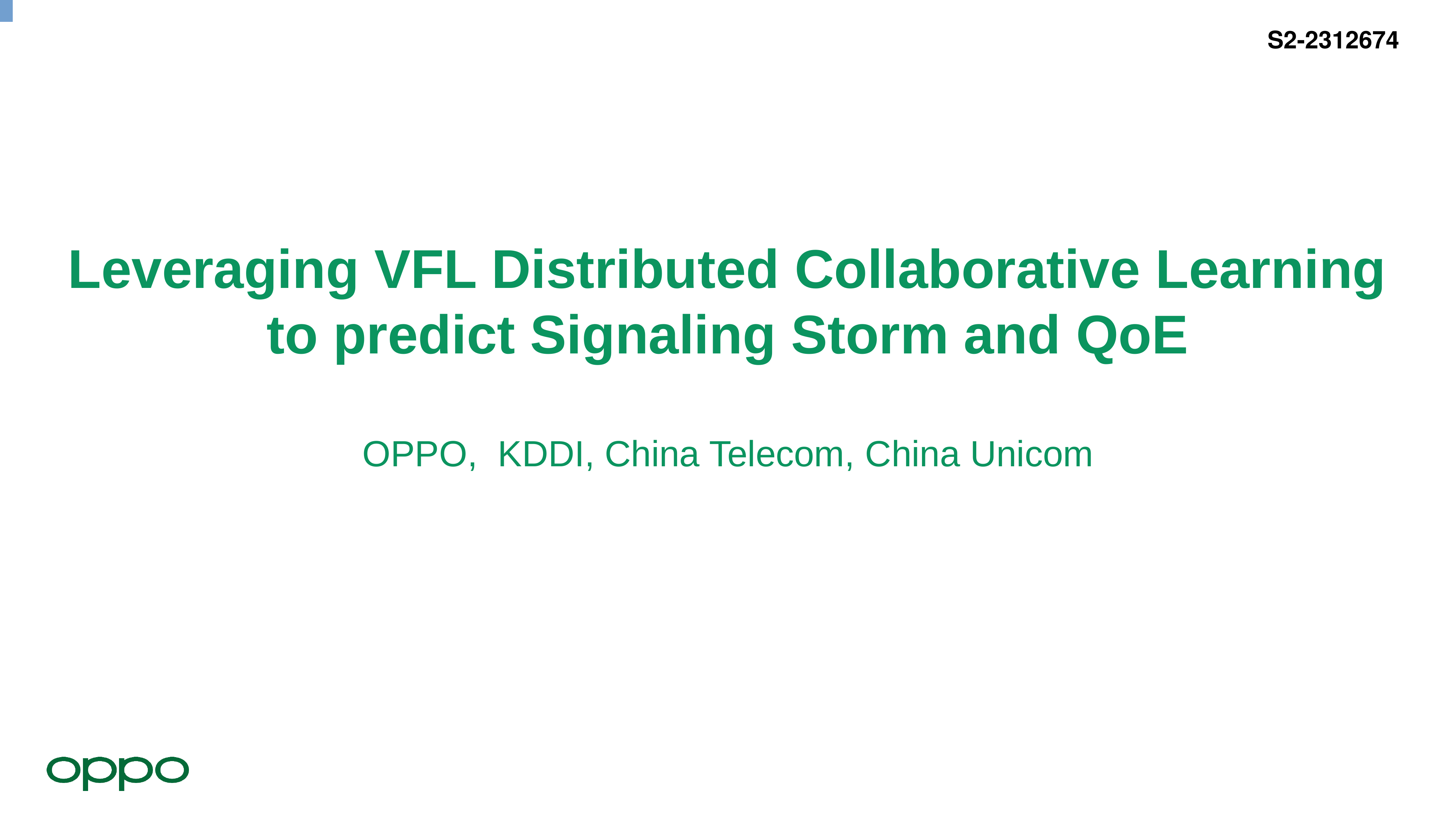

S2-2312674
# Leveraging VFL Distributed Collaborative Learning to predict Signaling Storm and QoE OPPO,  KDDI, China Telecom, China Unicom